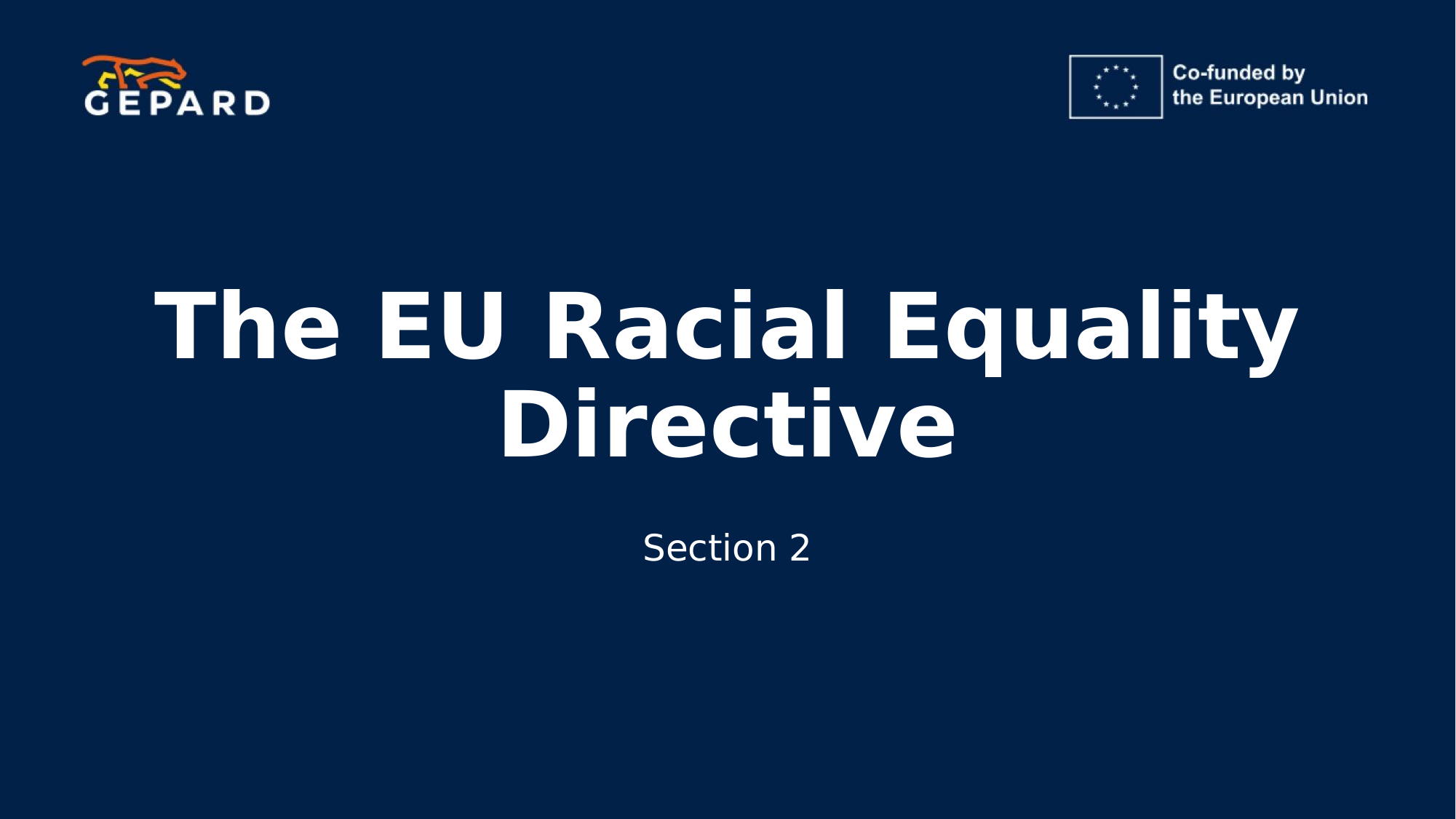

# The EU Racial Equality Directive
Section 2